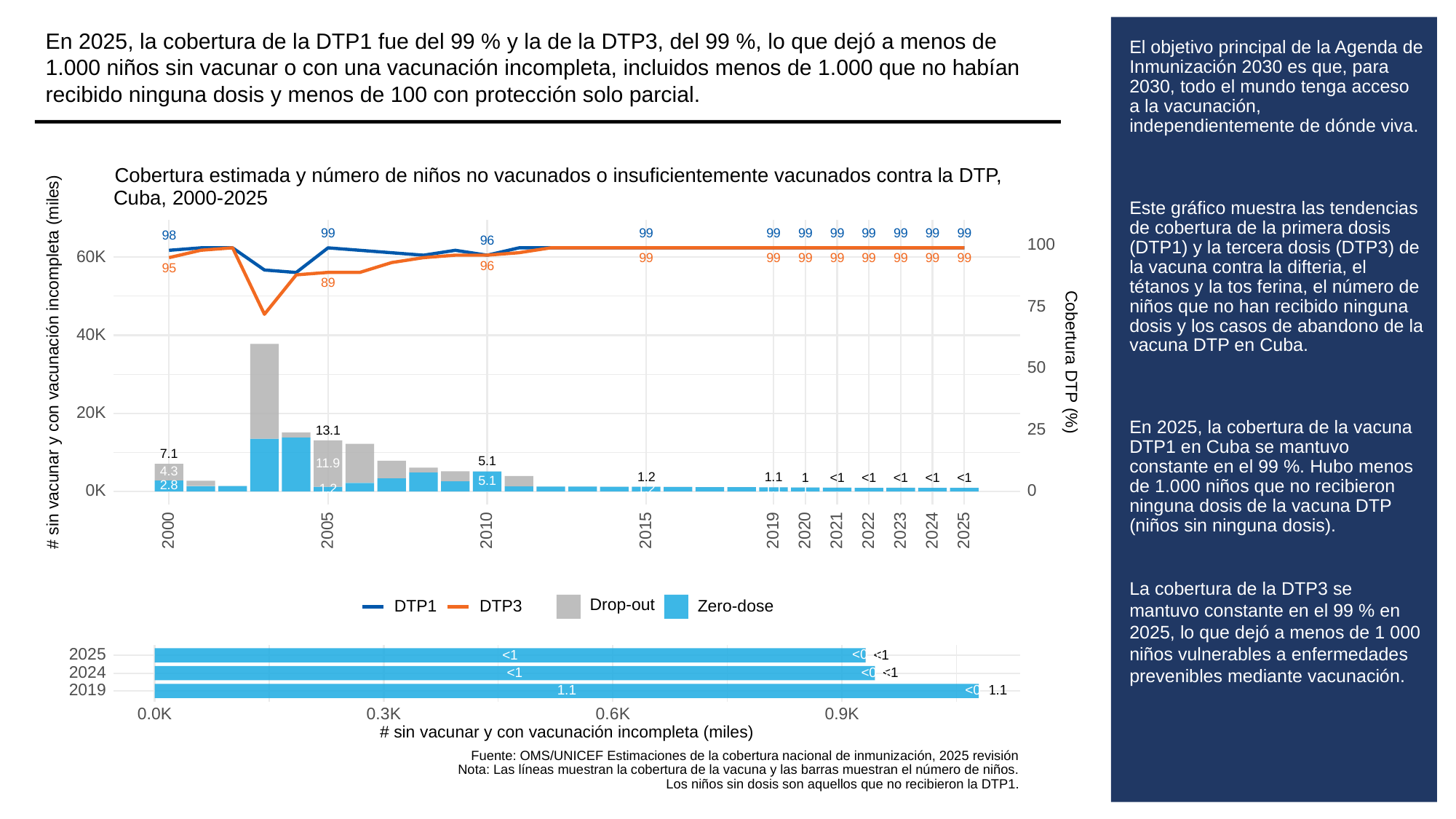

En 2025, la cobertura de la DTP1 fue del 99 % y la de la DTP3, del 99 %, lo que dejó a menos de 1.000 niños sin vacunar o con una vacunación incompleta, incluidos menos de 1.000 que no habían recibido ninguna dosis y menos de 100 con protección solo parcial.
# El objetivo principal de la Agenda de Inmunización 2030 es que, para 2030, todo el mundo tenga acceso a la vacunación, independientemente de dónde viva.

Este gráfico muestra las tendencias de cobertura de la primera dosis (DTP1) y la tercera dosis (DTP3) de la vacuna contra la difteria, el tétanos y la tos ferina, el número de niños que no han recibido ninguna dosis y los casos de abandono de la vacuna DTP en Cuba.

En 2025, la cobertura de la vacuna DTP1 en Cuba se mantuvo constante en el 99 %. Hubo menos de 1.000 niños que no recibieron ninguna dosis de la vacuna DTP (niños sin ninguna dosis).

La cobertura de la DTP3 se mantuvo constante en el 99 % en 2025, lo que dejó a menos de 1 000 niños vulnerables a enfermedades prevenibles mediante vacunación.

Cobertura estimada y número de niños no vacunados o insuficientemente vacunados contra la DTP,
Cuba, 2000-2025

99
99
99
99
99
99
99
99
99
98
96
100

60K
99
99
99
99
99
99
99
99

96
95
89

75
40K

# sin vacunar y con vacunación incompleta (miles)
Cobertura DTP (%)
50

20K

25
13.1

7.1

5.1
11.9

4.3

1.2
1.1
1
<1
<1
<1
<1
<1

5.1

2.8

1.2
1.2
1.1
1
0K
0

2023
2000
2005
2010
2015
2019
2020
2021
2022
2024
2025

Drop-out
DTP3
Zero-dose
DTP1

2025
<0.5
<1
<1

2024
<0.5
<1
<1

2019
<0.5
1.1
1.1

0.3K
0.0K
0.6K
0.9K
# sin vacunar y con vacunación incompleta (miles)
Fuente: OMS/UNICEF Estimaciones de la cobertura nacional de inmunización, 2025 revisión
Nota: Las líneas muestran la cobertura de la vacuna y las barras muestran el número de niños.
Los niños sin dosis son aquellos que no recibieron la DTP1.